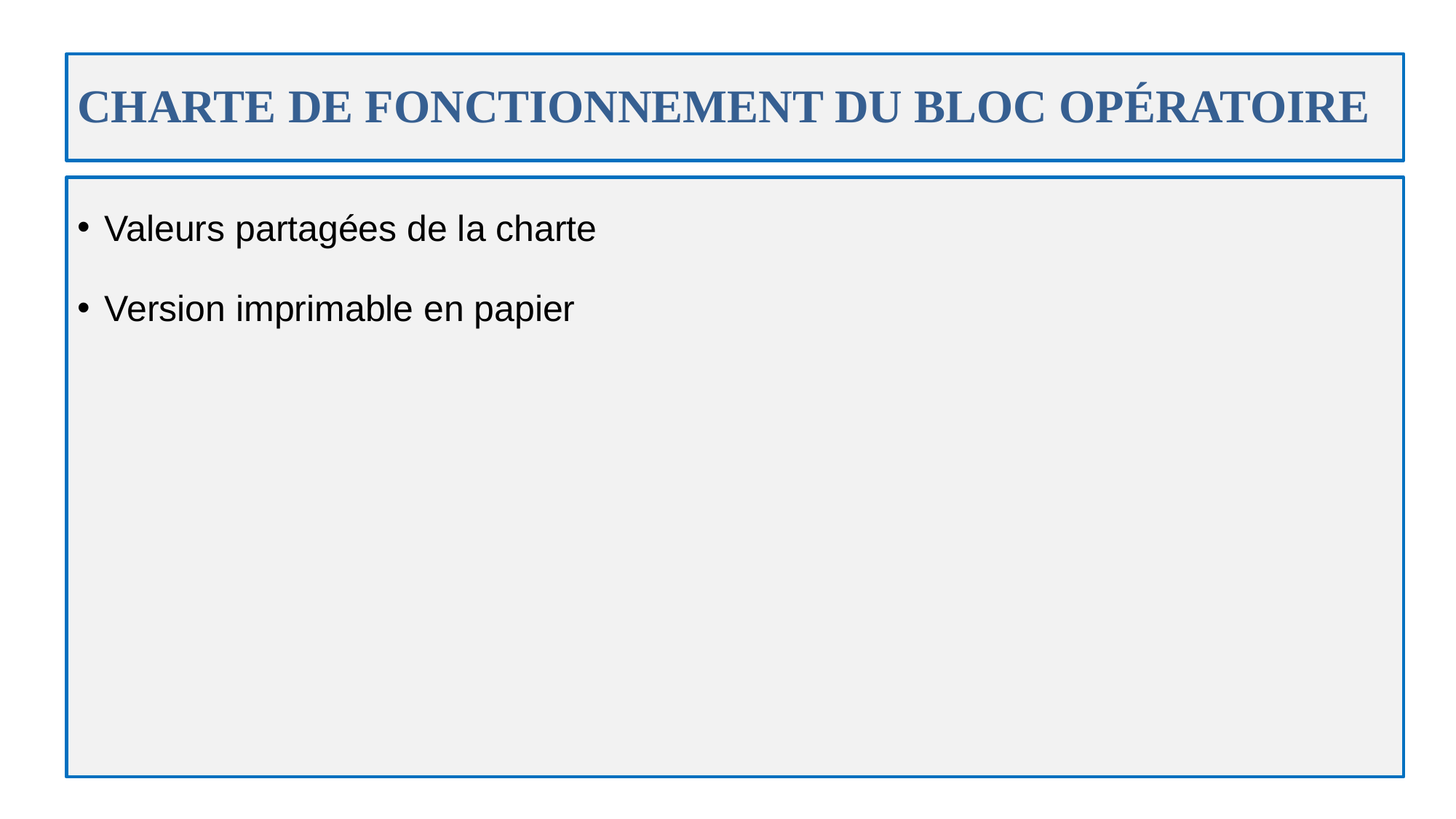

CHARTE DE FONCTIONNEMENT DU BLOC OPÉRATOIRE
Valeurs partagées de la charte
Version imprimable en papier